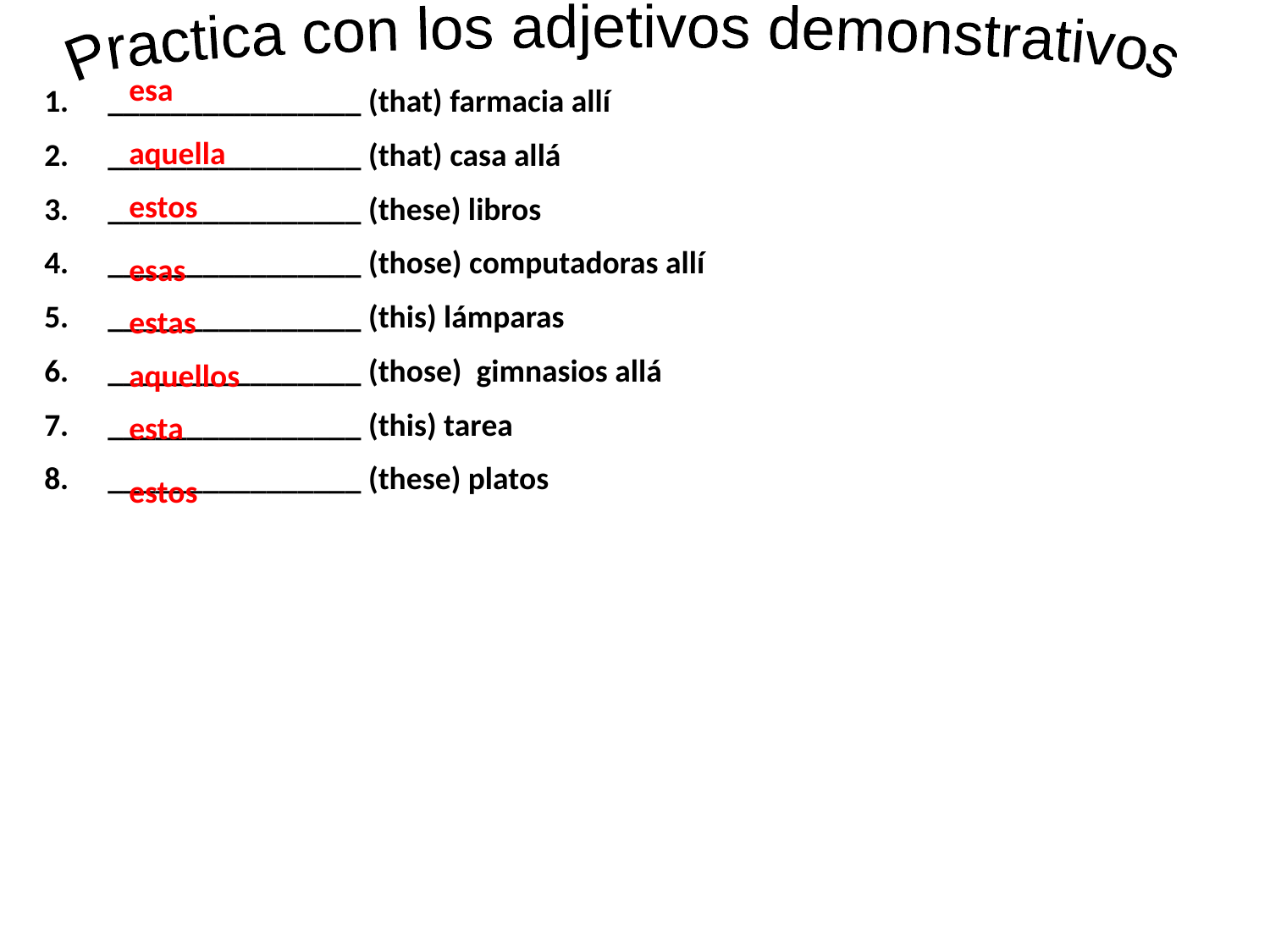

Practica con los adjetivos demonstrativos
esa
________________ (that) farmacia allí
________________ (that) casa allá
________________ (these) libros
________________ (those) computadoras allí
________________ (this) lámparas
________________ (those)  gimnasios allá
________________ (this) tarea
________________ (these) platos
aquella
estos

esas
estas
aquellos
esta
estos